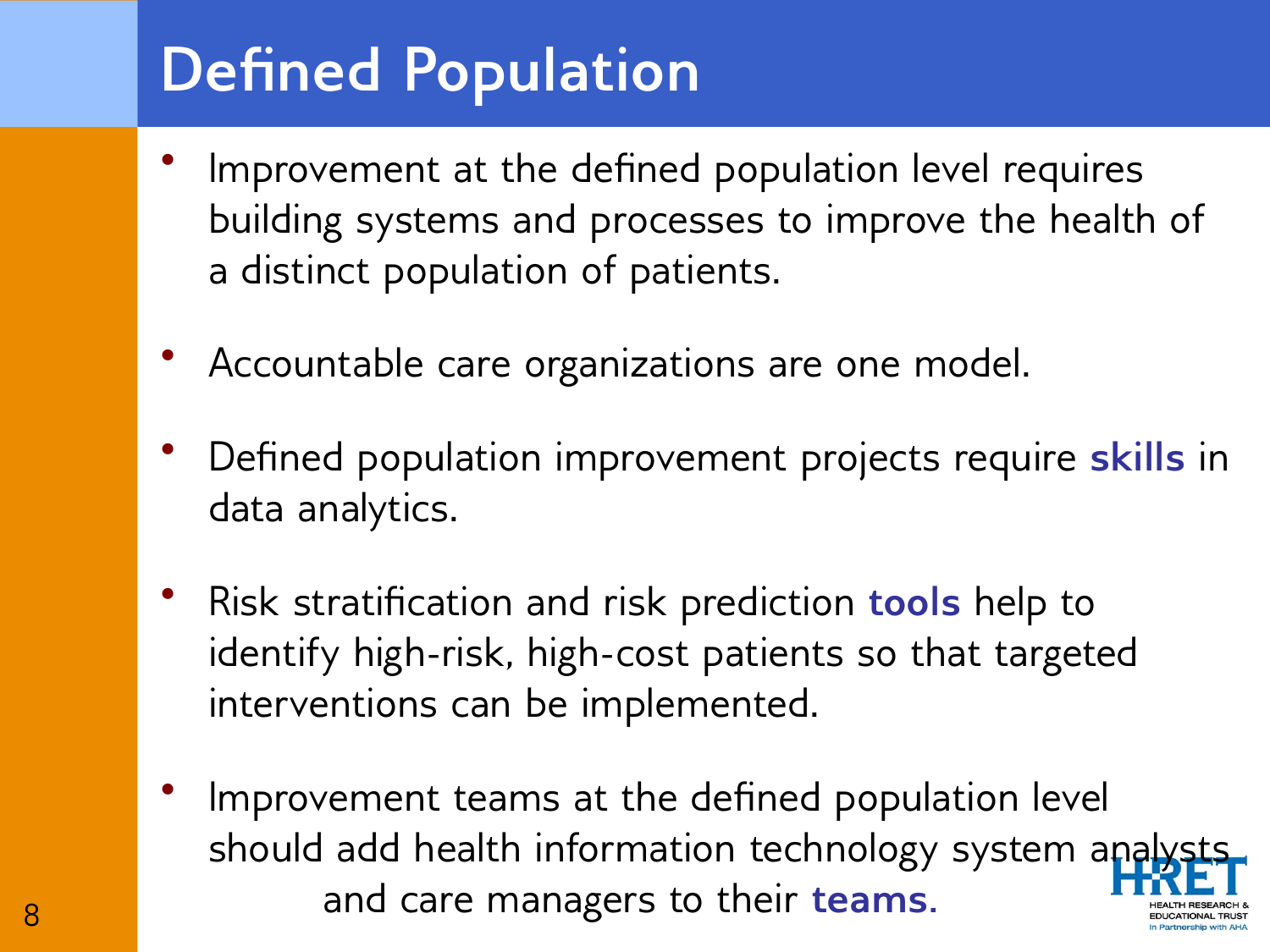

# Defined Population
Improvement at the defined population level requires building systems and processes to improve the health of a distinct population of patients.

Accountable care organizations are one model.

Defined population improvement projects require skills in data analytics.

Risk stratification and risk prediction tools help to identify high-risk, high-cost patients so that targeted interventions can be implemented.

Improvement teams at the defined population level should add health information technology system analysts          and care managers to their teams.
8